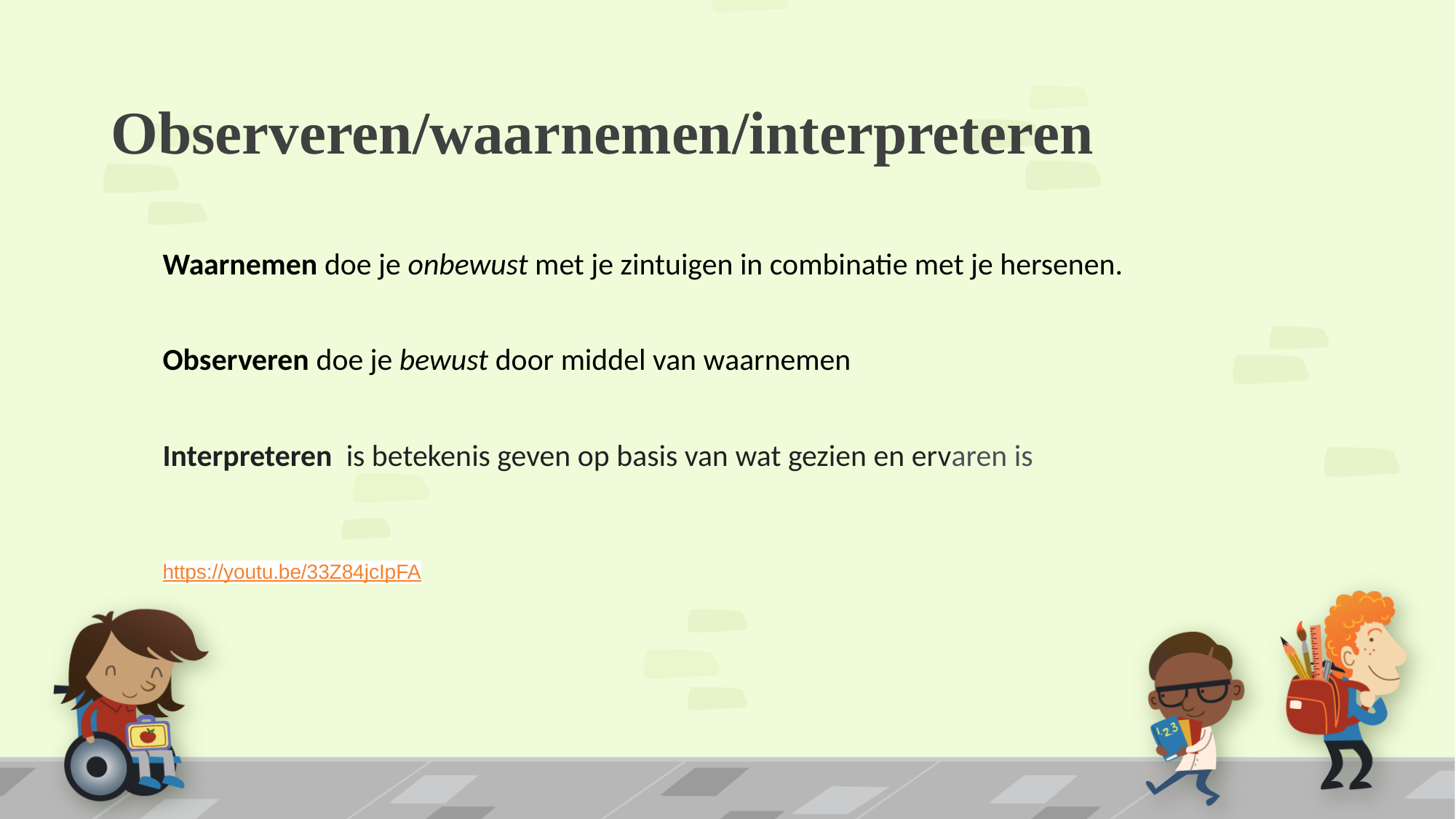

# Observeren/waarnemen/interpreteren
Waarnemen doe je onbewust met je zintuigen in combinatie met je hersenen.

Observeren doe je bewust door middel van waarnemen

Interpreteren  is betekenis geven op basis van wat gezien en ervaren is

https://youtu.be/33Z84jcIpFA